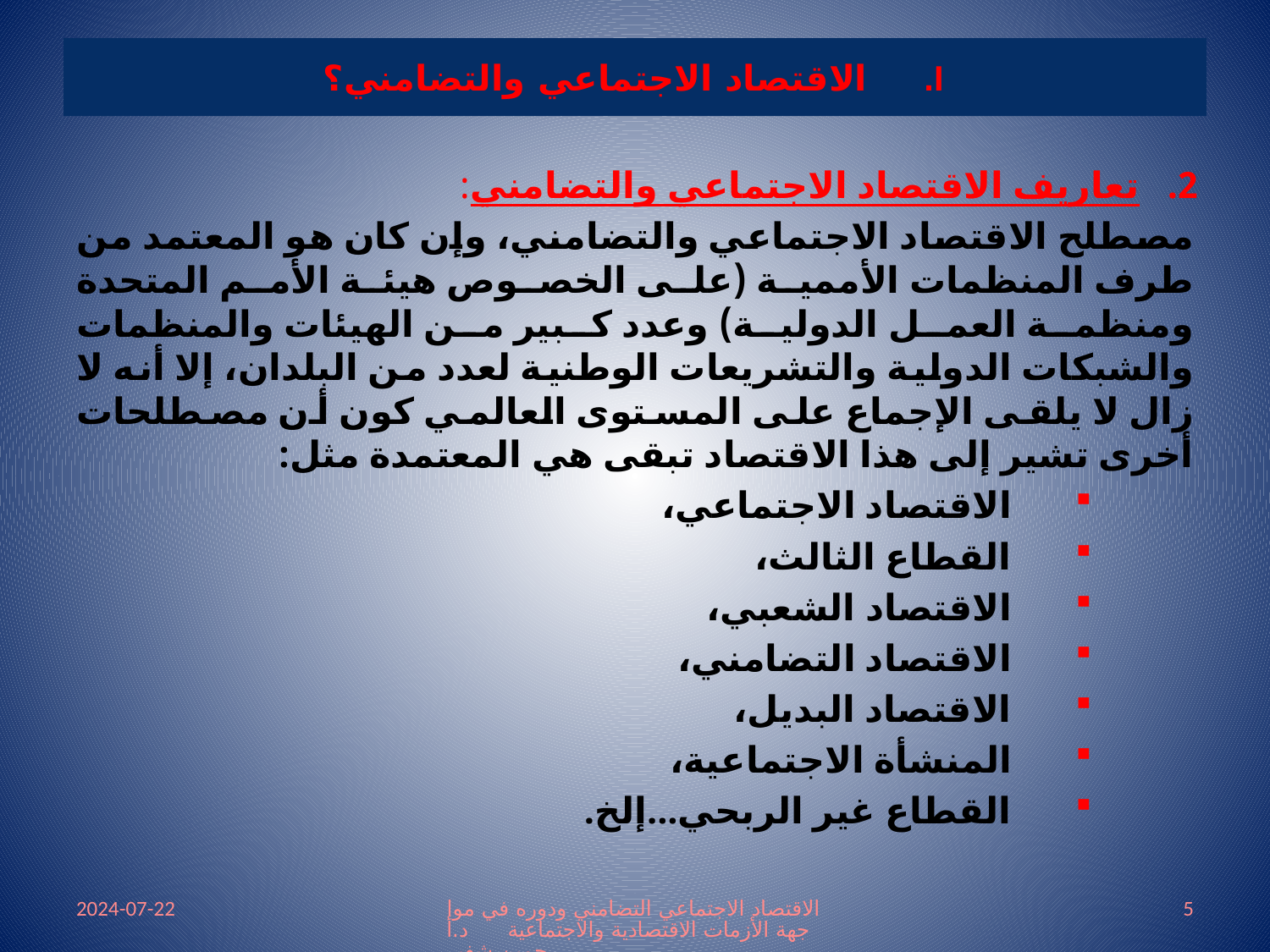

# الاقتصاد الاجتماعي والتضامني؟
تعاريف الاقتصاد الاجتماعي والتضامني:
مصطلح الاقتصاد الاجتماعي والتضامني، وإن كان هو المعتمد من طرف المنظمات الأممية (على الخصوص هيئة الأمم المتحدة ومنظمة العمل الدولية) وعدد كبير من الهيئات والمنظمات والشبكات الدولية والتشريعات الوطنية لعدد من البلدان، إلا أنه لا زال لا يلقى الإجماع على المستوى العالمي كون أن مصطلحات أخرى تشير إلى هذا الاقتصاد تبقى هي المعتمدة مثل:
الاقتصاد الاجتماعي،
القطاع الثالث،
الاقتصاد الشعبي،
الاقتصاد التضامني،
الاقتصاد البديل،
المنشأة الاجتماعية،
القطاع غير الربحي...إلخ.
2024-07-22
الاقتصاد الاجتماعي التضامني ودوره في مواجهة الأزمات الاقتصادية والاجتماعية      د.أحمين شفير
5